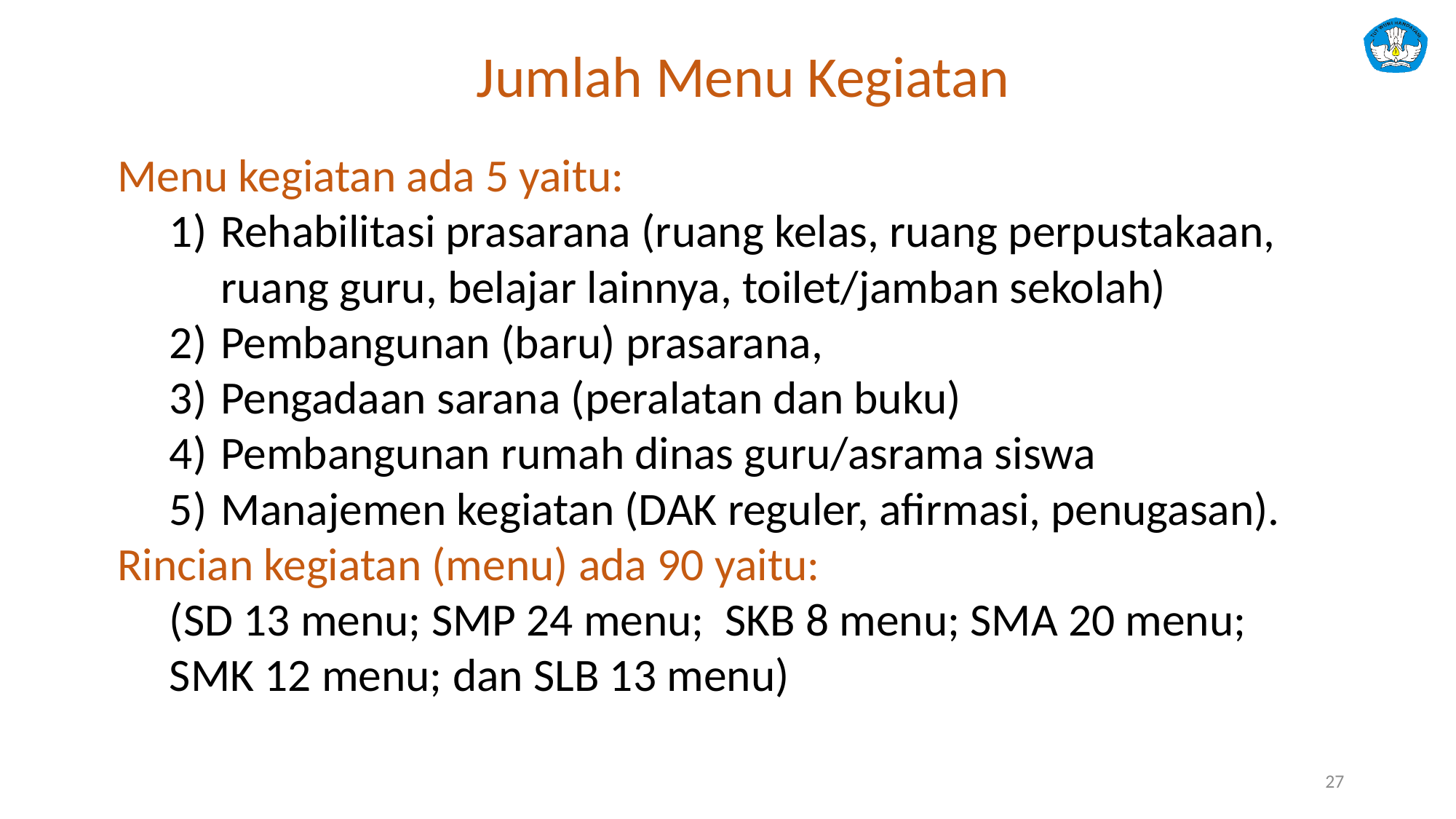

# Jumlah Menu Kegiatan
Menu kegiatan ada 5 yaitu:
Rehabilitasi prasarana (ruang kelas, ruang perpustakaan, ruang guru, belajar lainnya, toilet/jamban sekolah)
Pembangunan (baru) prasarana,
Pengadaan sarana (peralatan dan buku)
Pembangunan rumah dinas guru/asrama siswa
Manajemen kegiatan (DAK reguler, afirmasi, penugasan).
Rincian kegiatan (menu) ada 90 yaitu:
(SD 13 menu; SMP 24 menu;  SKB 8 menu; SMA 20 menu; SMK 12 menu; dan SLB 13 menu)
27